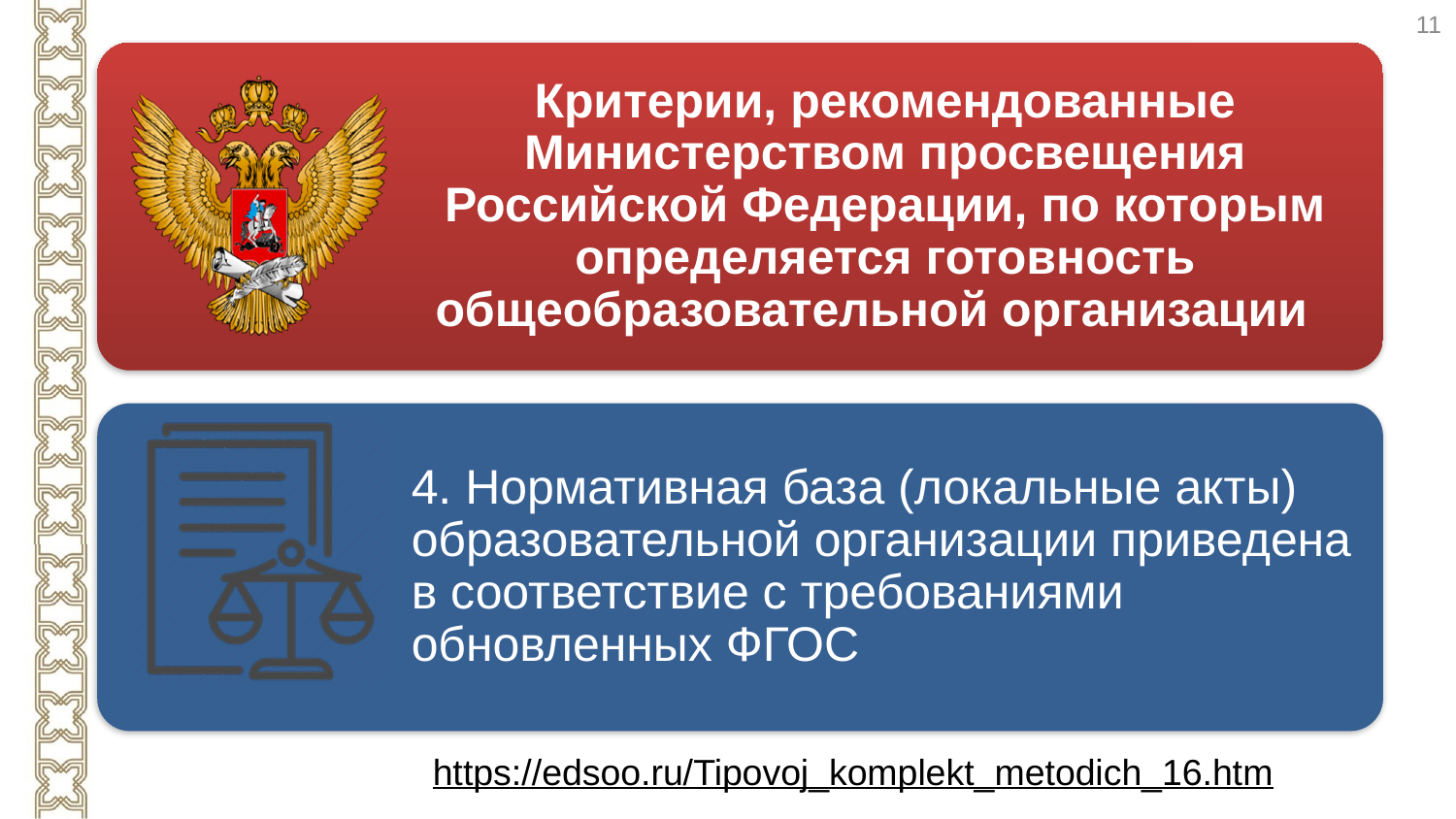

11
Критерии, рекомендованные Министерством просвещения Российской Федерации, по которым определяется готовность общеобразовательной организации
4. Нормативная база (локальные акты) образовательной организации приведена в соответствие с требованиями обновленных ФГОС
https://edsoo.ru/Tipovoj_komplekt_metodich_16.htm